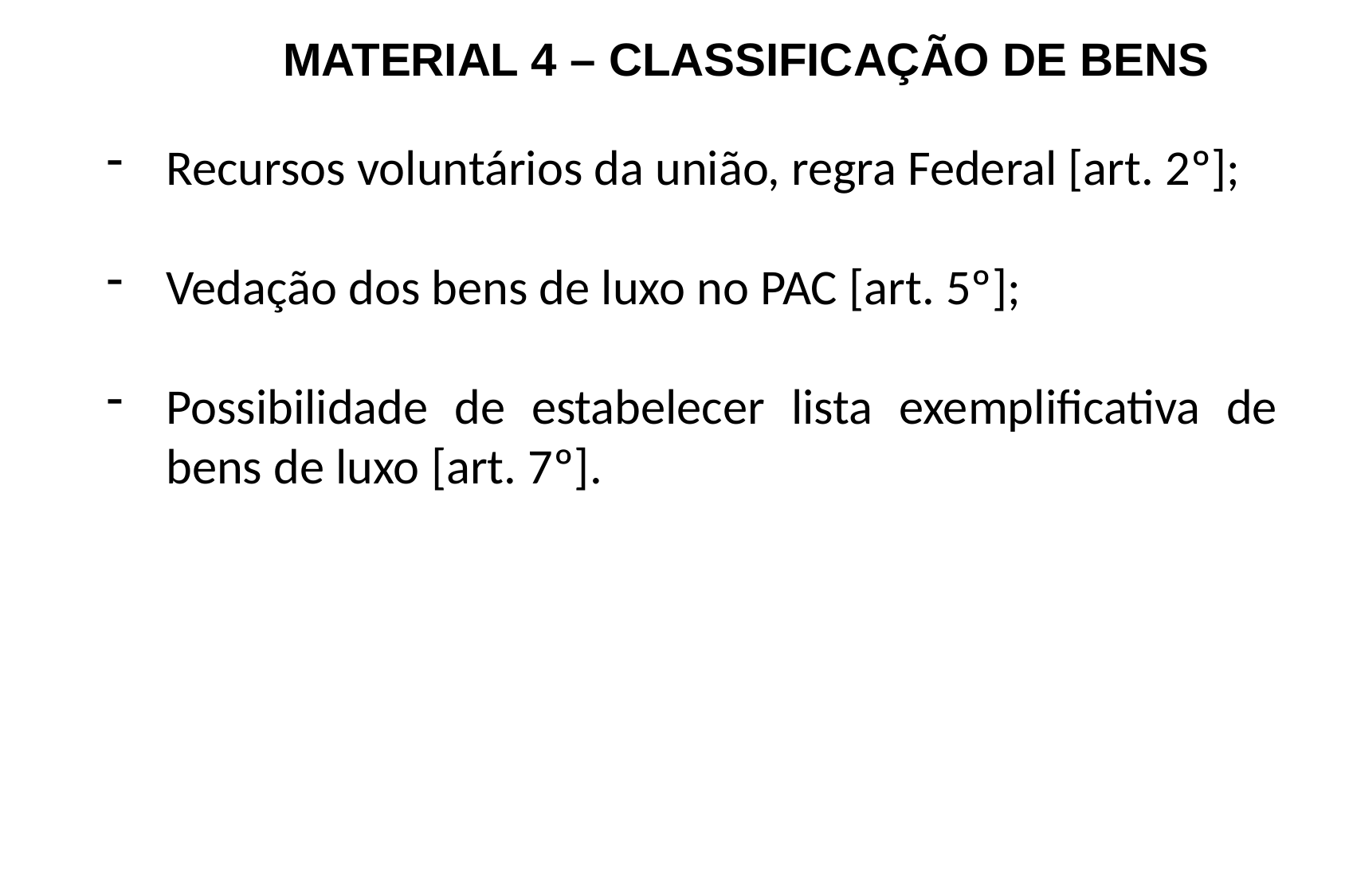

MATERIAL 4 – CLASSIFICAÇÃO DE BENS
Recursos voluntários da união, regra Federal [art. 2º];

Vedação dos bens de luxo no PAC [art. 5º];

Possibilidade de estabelecer lista exemplificativa de bens de luxo [art. 7º].